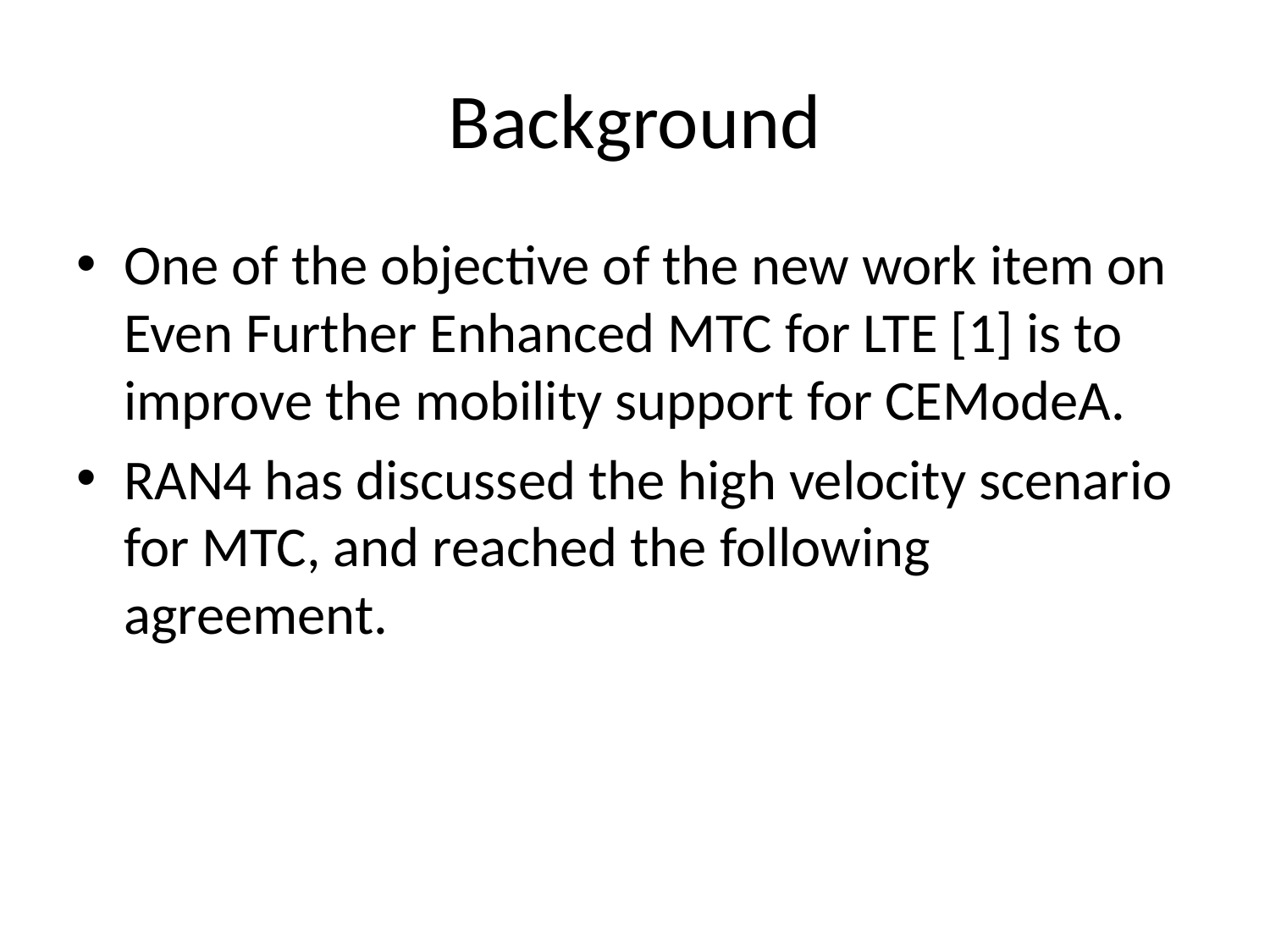

# Background
One of the objective of the new work item on Even Further Enhanced MTC for LTE [1] is to improve the mobility support for CEModeA.
RAN4 has discussed the high velocity scenario for MTC, and reached the following agreement.